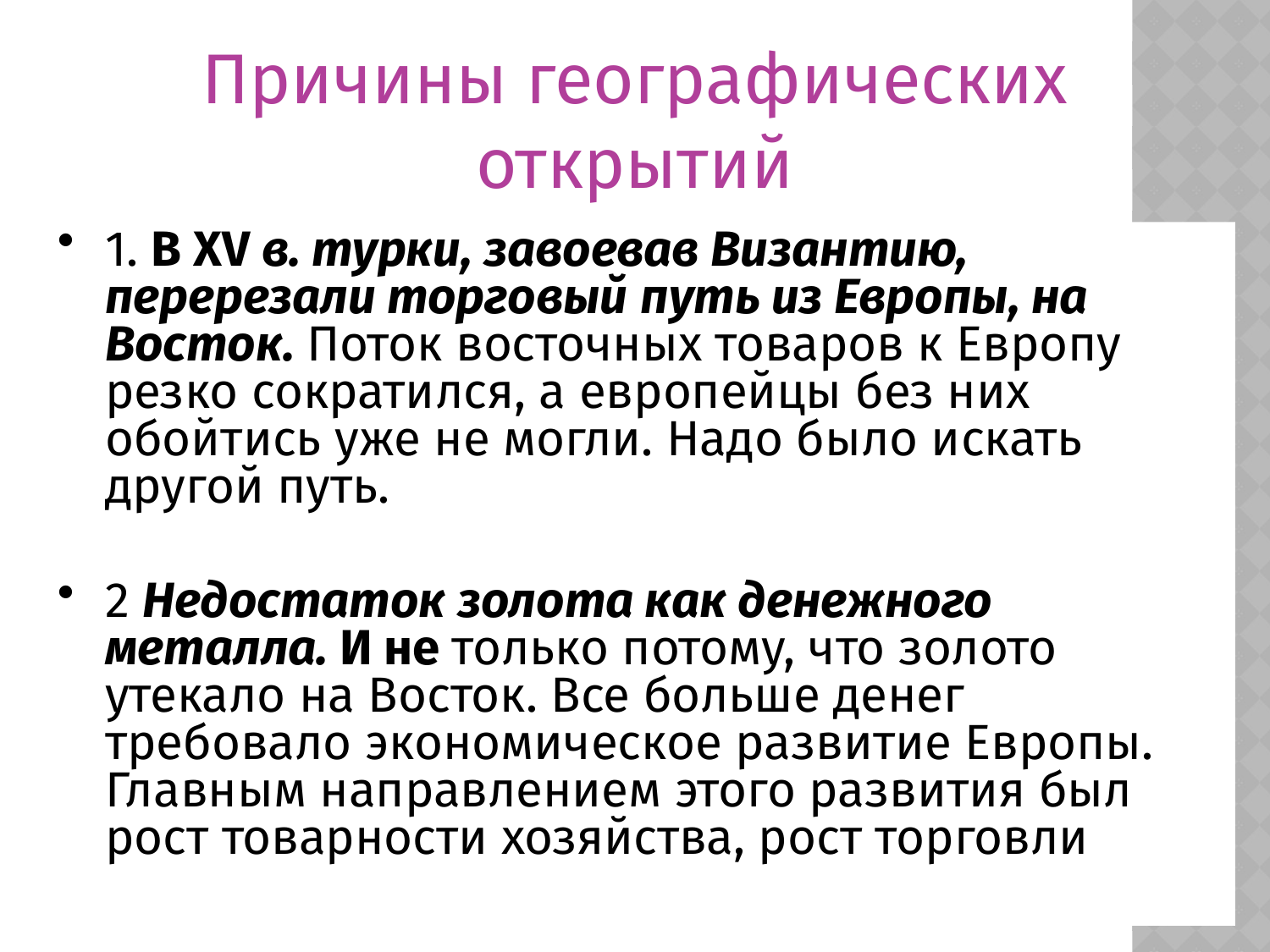

Причины географических открытий
1. В XV в. турки, завоевав Византию, перерезали торговый путь из Европы, на Восток. Поток восточных товаров к Европу резко сократился, а европейцы без них обойтись уже не могли. Надо было искать другой путь.

2 Недостаток золота как денежного металла. И не только потому, что золото утекало на Восток. Все больше денег требовало экономическое развитие Европы. Главным направлением этого развития был рост товарности хозяйства, рост торговли